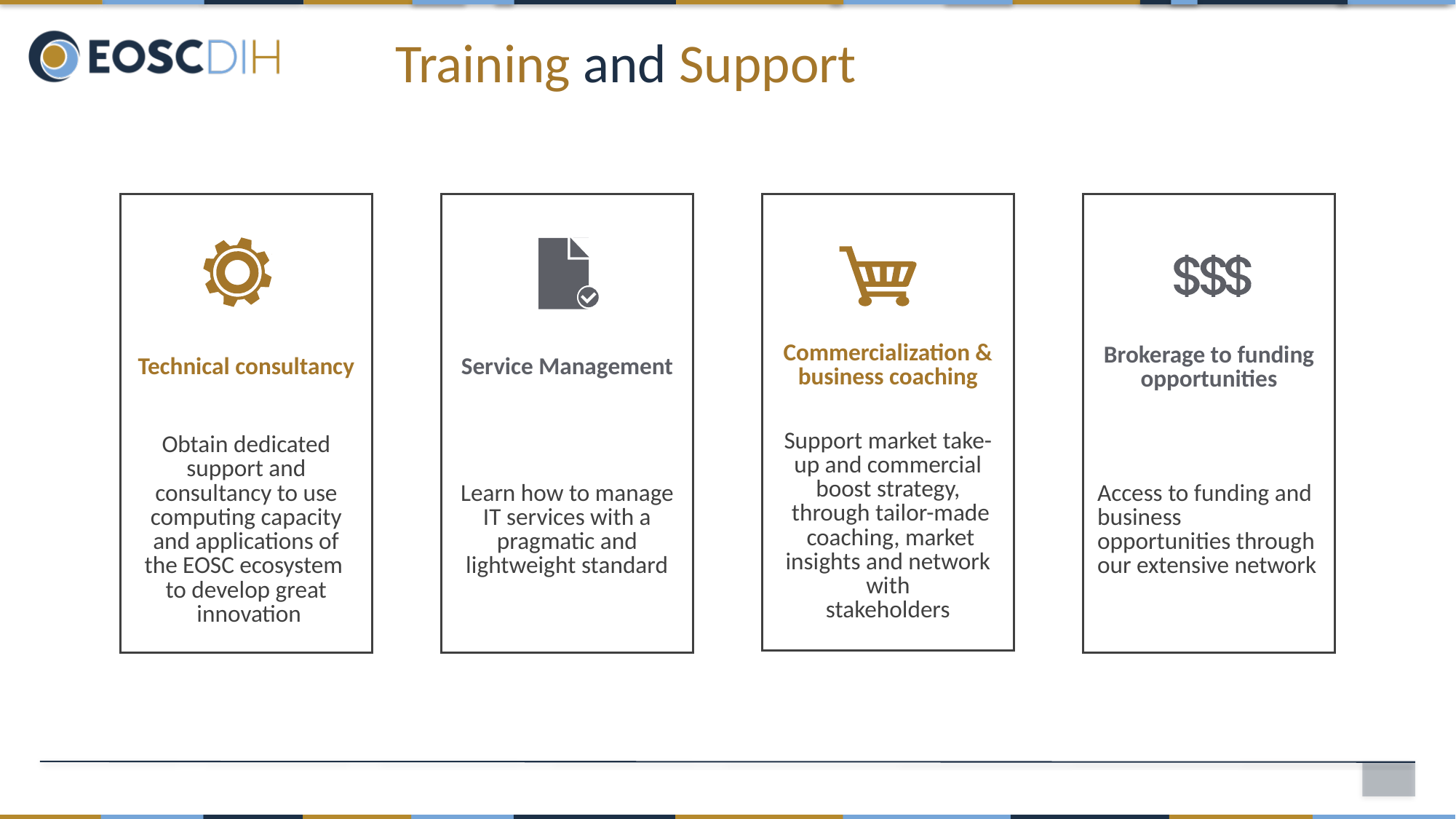

# Training and Support
|  |
| --- |
| Technical consultancy |
| Obtain dedicated support and consultancy to use computing capacity and applications of the EOSC ecosystem to develop great innovation |
|  |
| --- |
| Service Management |
| Learn how to manage IT services with a pragmatic and lightweight standard |
|  |
| --- |
| Commercialization & business coaching |
| Support market take-up and commercial boost strategy, through tailor-made coaching, market insights and network with stakeholders |
|  |
| --- |
| Brokerage to funding opportunities |
| Access to funding and business opportunities through our extensive network |